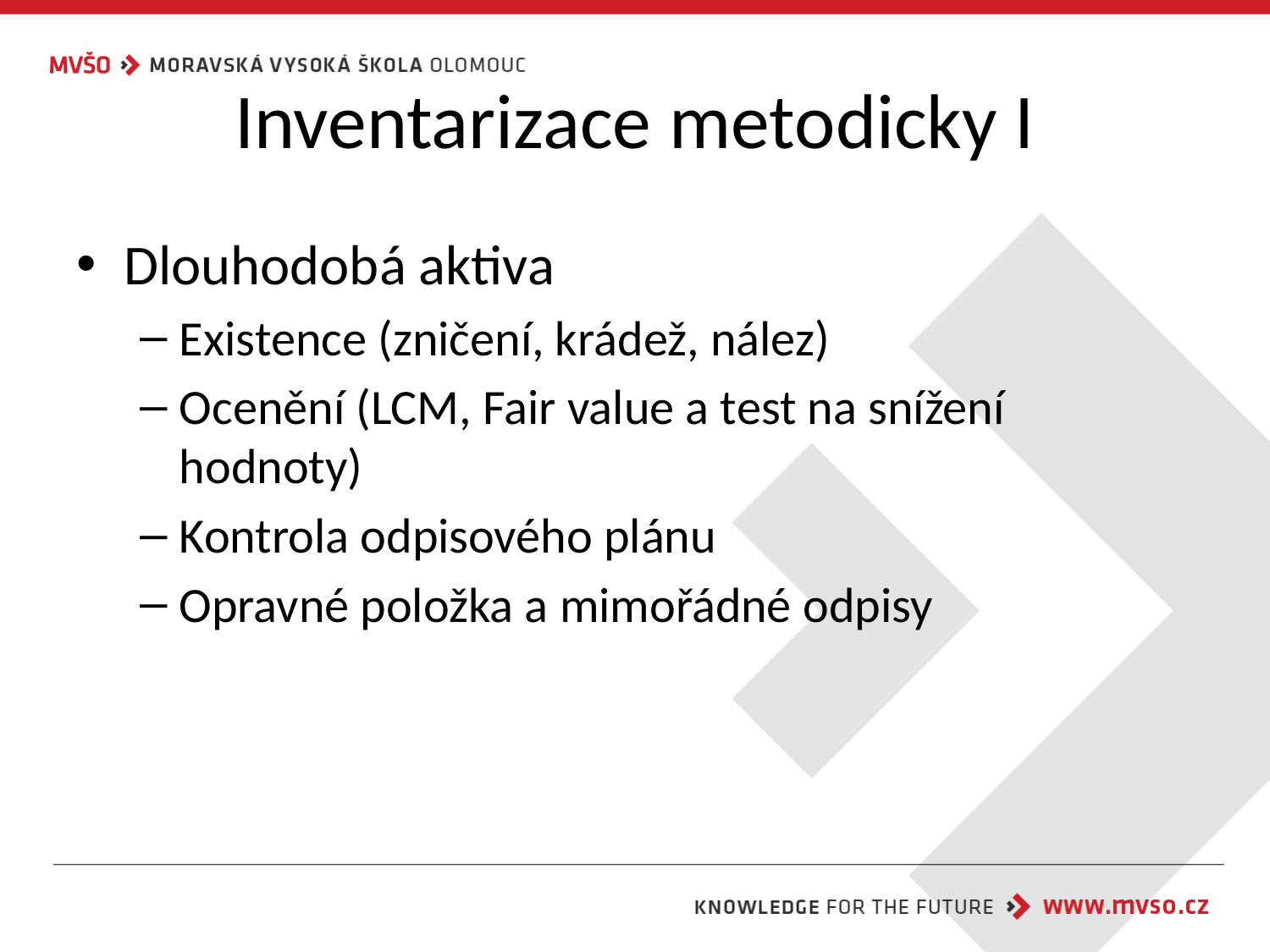

# Inventarizace metodicky I
Dlouhodobá aktiva
Existence (zničení, krádež, nález)
Ocenění (LCM, Fair value a test na snížení hodnoty)
Kontrola odpisového plánu
Opravné položka a mimořádné odpisy